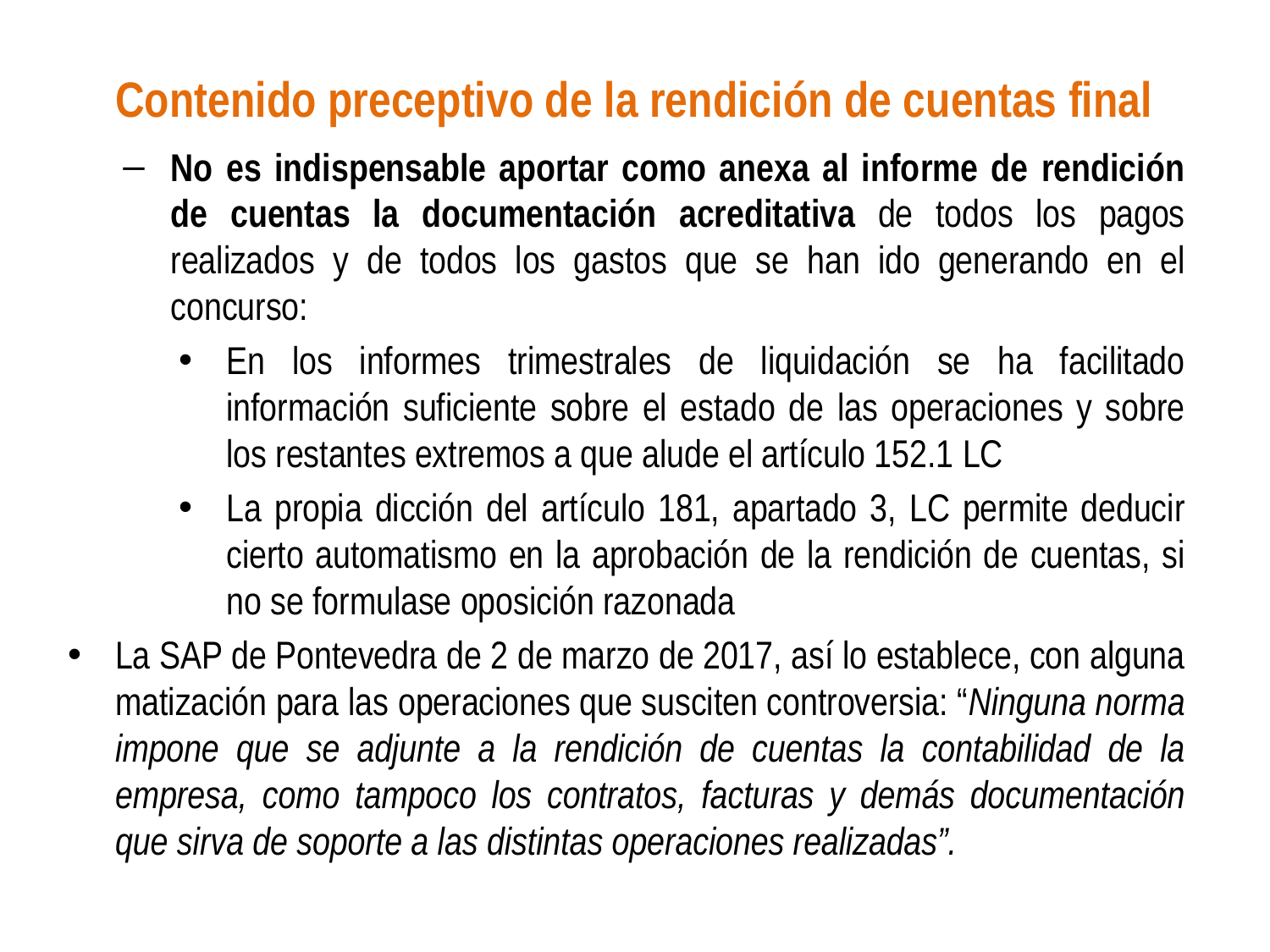

# Contenido preceptivo de la rendición de cuentas final
No es indispensable aportar como anexa al informe de rendición de cuentas la documentación acreditativa de todos los pagos realizados y de todos los gastos que se han ido generando en el concurso:
En los informes trimestrales de liquidación se ha facilitado información suficiente sobre el estado de las operaciones y sobre los restantes extremos a que alude el artículo 152.1 LC
La propia dicción del artículo 181, apartado 3, LC permite deducir cierto automatismo en la aprobación de la rendición de cuentas, si no se formulase oposición razonada
La SAP de Pontevedra de 2 de marzo de 2017, así lo establece, con alguna matización para las operaciones que susciten controversia: “Ninguna norma impone que se adjunte a la rendición de cuentas la contabilidad de la empresa, como tampoco los contratos, facturas y demás documentación que sirva de soporte a las distintas operaciones realizadas”.